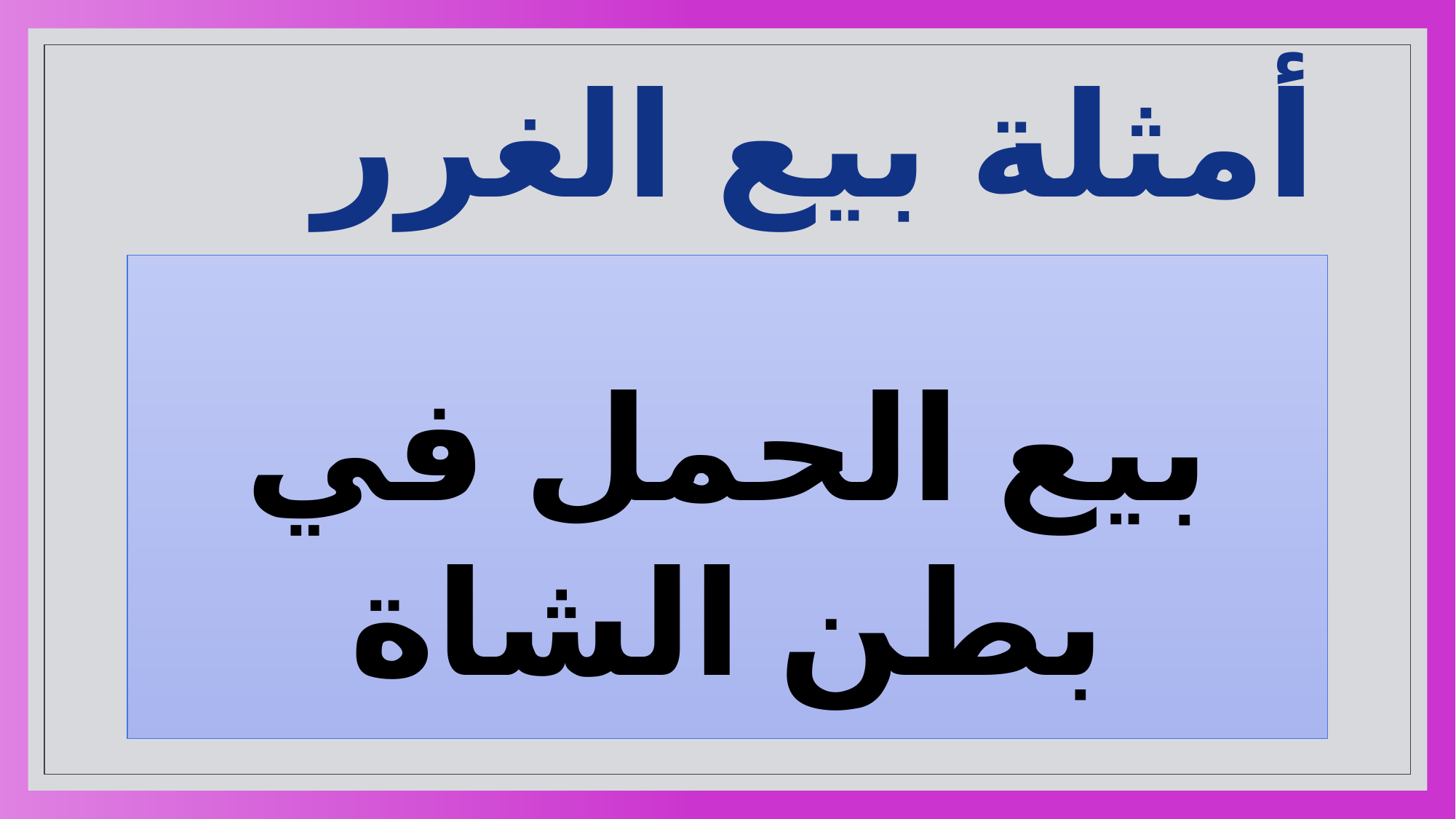

# أمثلة بيع الغرر

بيع الحمل في بطن الشاة